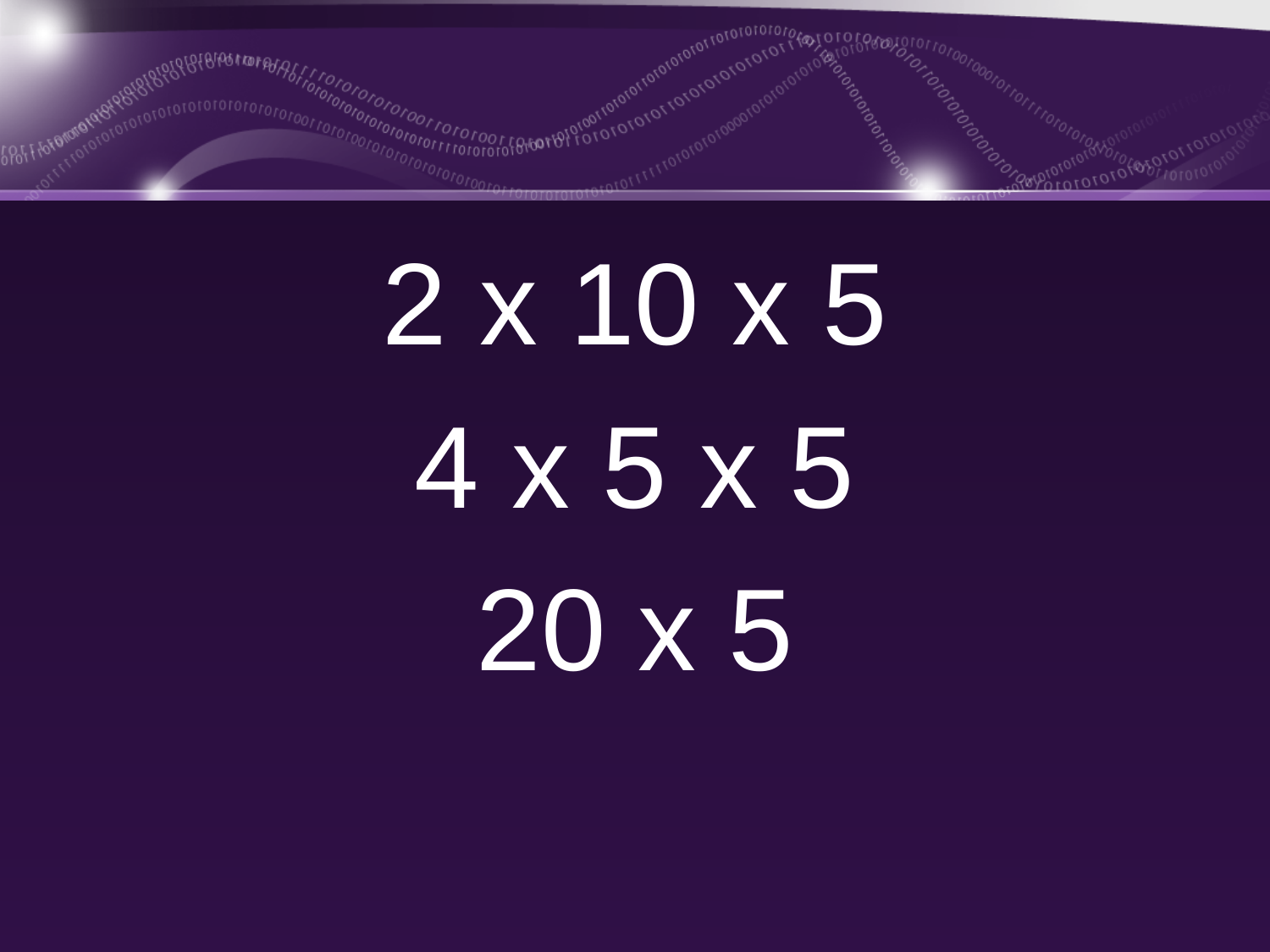

2 x 10 x 5
4 x 5 x 5
20 x 5